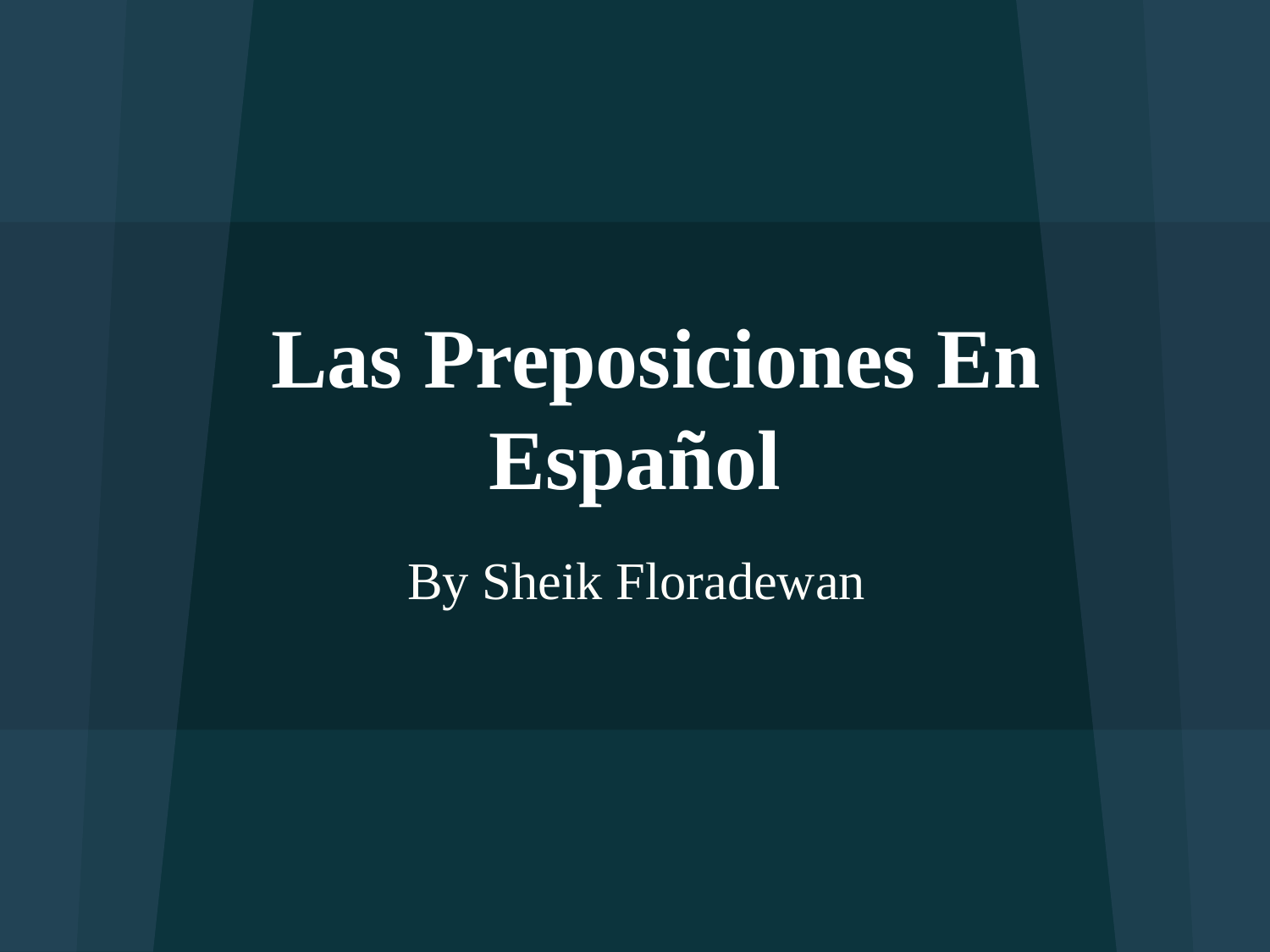

# Las Preposiciones En Español
          By Sheik Floradewan